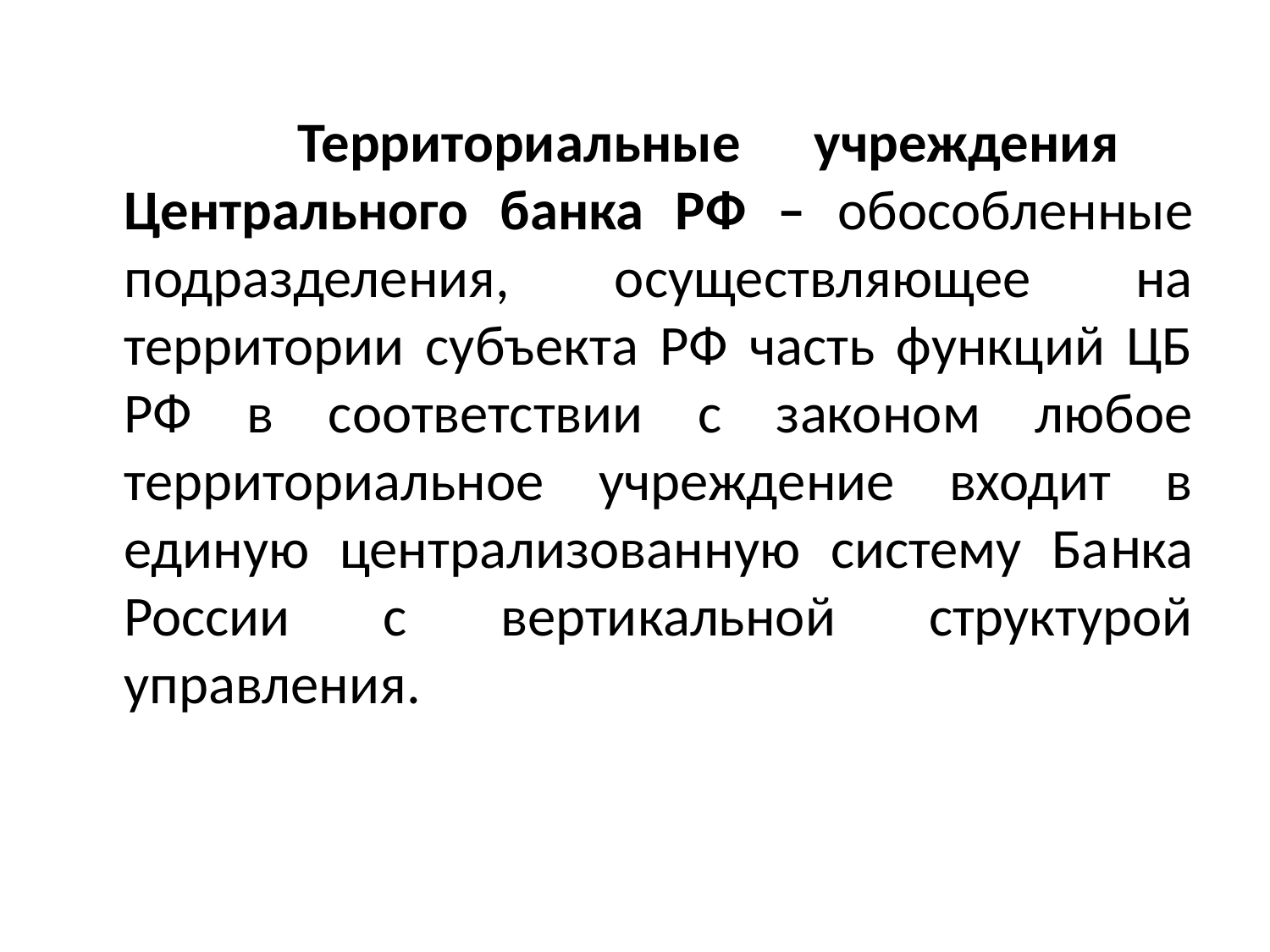

#
   Территориальные учреждения  Центрального банка РФ – обособленные подразделения, осуществляющее на территории субъекта РФ часть функций ЦБ РФ в соответствии с законом любое территориальное учреждение входит в единую централизованную систему Банка России с вертикальной структурой управления.